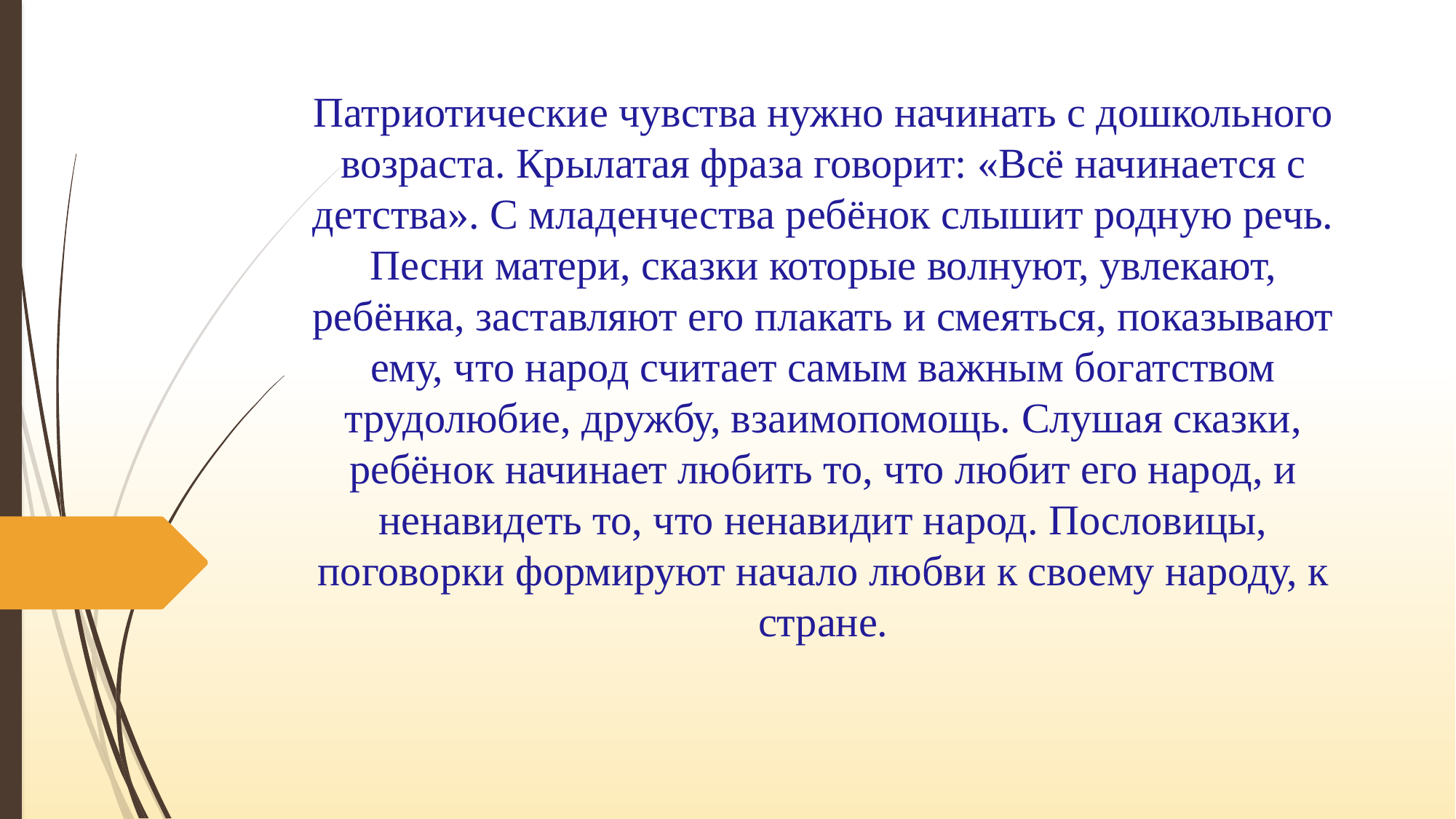

# Патриотические чувства нужно начинать с дошкольного возраста. Крылатая фраза говорит: «Всё начинается с детства». С младенчества ребёнок слышит родную речь. Песни матери, сказки которые волнуют, увлекают, ребёнка, заставляют его плакать и смеяться, показывают ему, что народ считает самым важным богатством трудолюбие, дружбу, взаимопомощь. Слушая сказки, ребёнок начинает любить то, что любит его народ, и ненавидеть то, что ненавидит народ. Пословицы, поговорки формируют начало любви к своему народу, к стране.